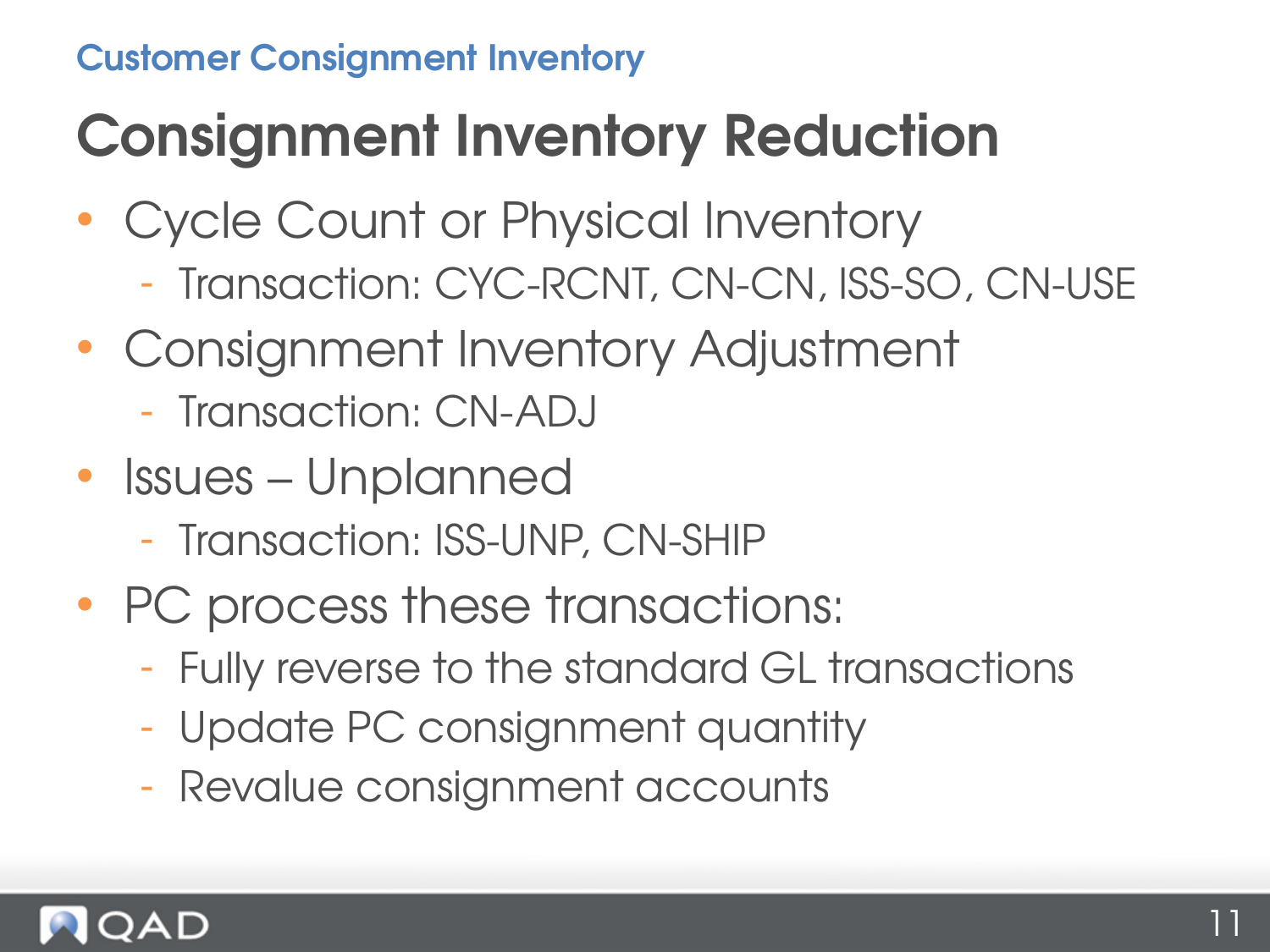

Customer Consignment Inventory
# Consignment Inventory Reduction
Cycle Count or Physical Inventory
Transaction: CYC-RCNT, CN-CN, ISS-SO, CN-USE
Consignment Inventory Adjustment
Transaction: CN-ADJ
Issues – Unplanned
Transaction: ISS-UNP, CN-SHIP
PC process these transactions:
Fully reverse to the standard GL transactions
Update PC consignment quantity
Revalue consignment accounts

11